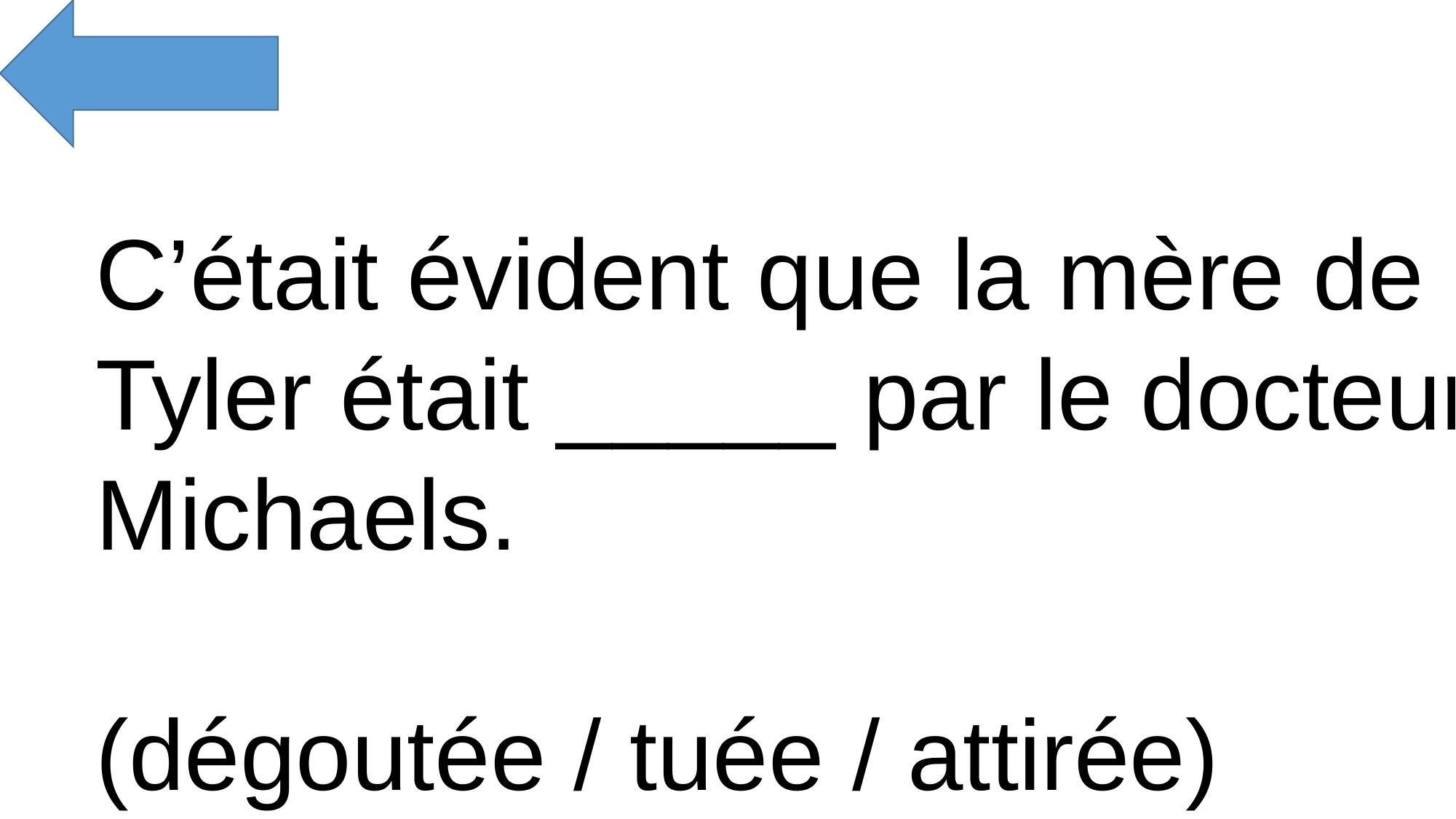

C’était évident que la mère de Tyler était _____ par le docteur Michaels.

(dégoutée / tuée / attirée)